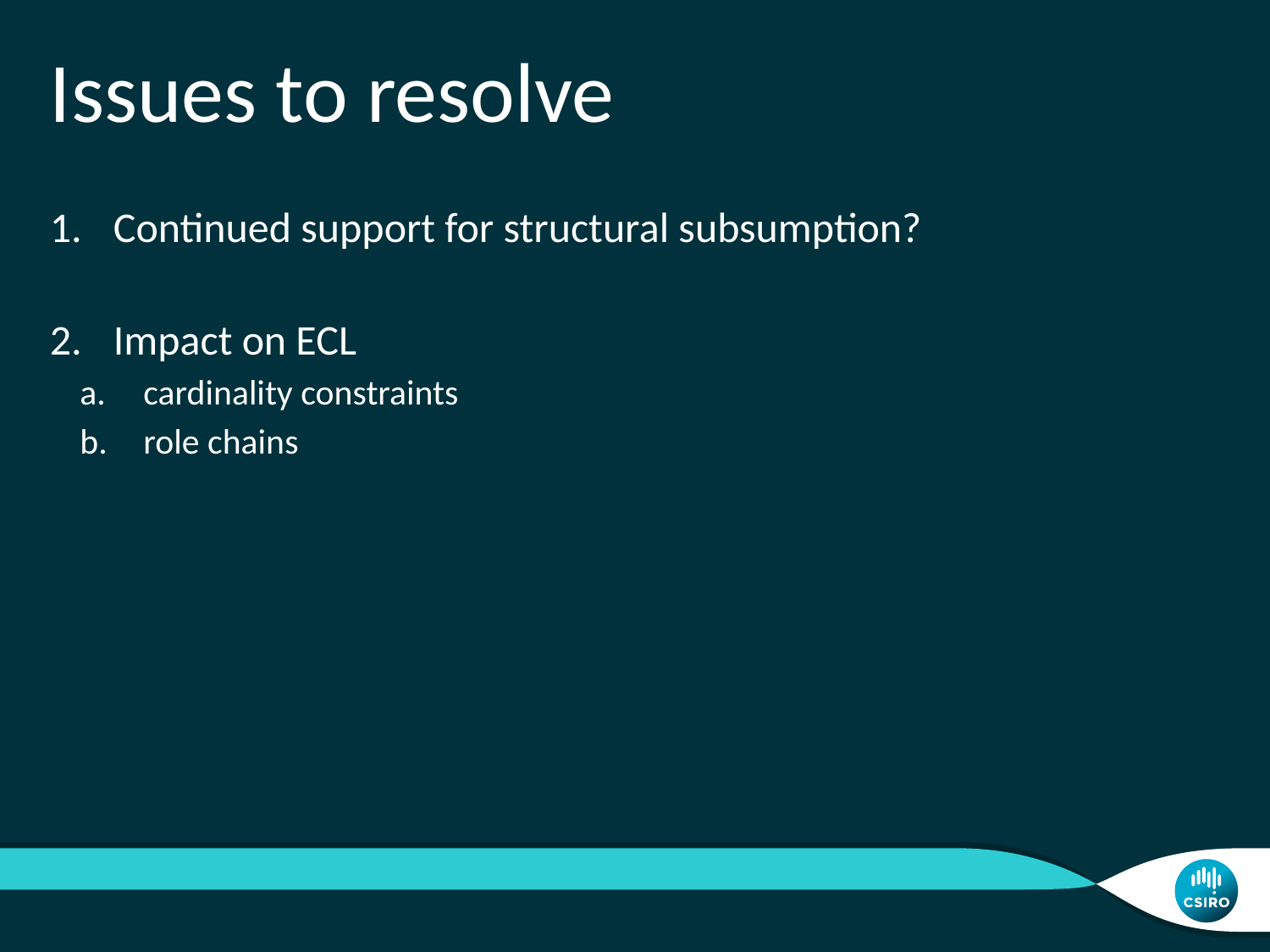

# Issues to resolve
Continued support for structural subsumption?

Impact on ECL
cardinality constraints
role chains